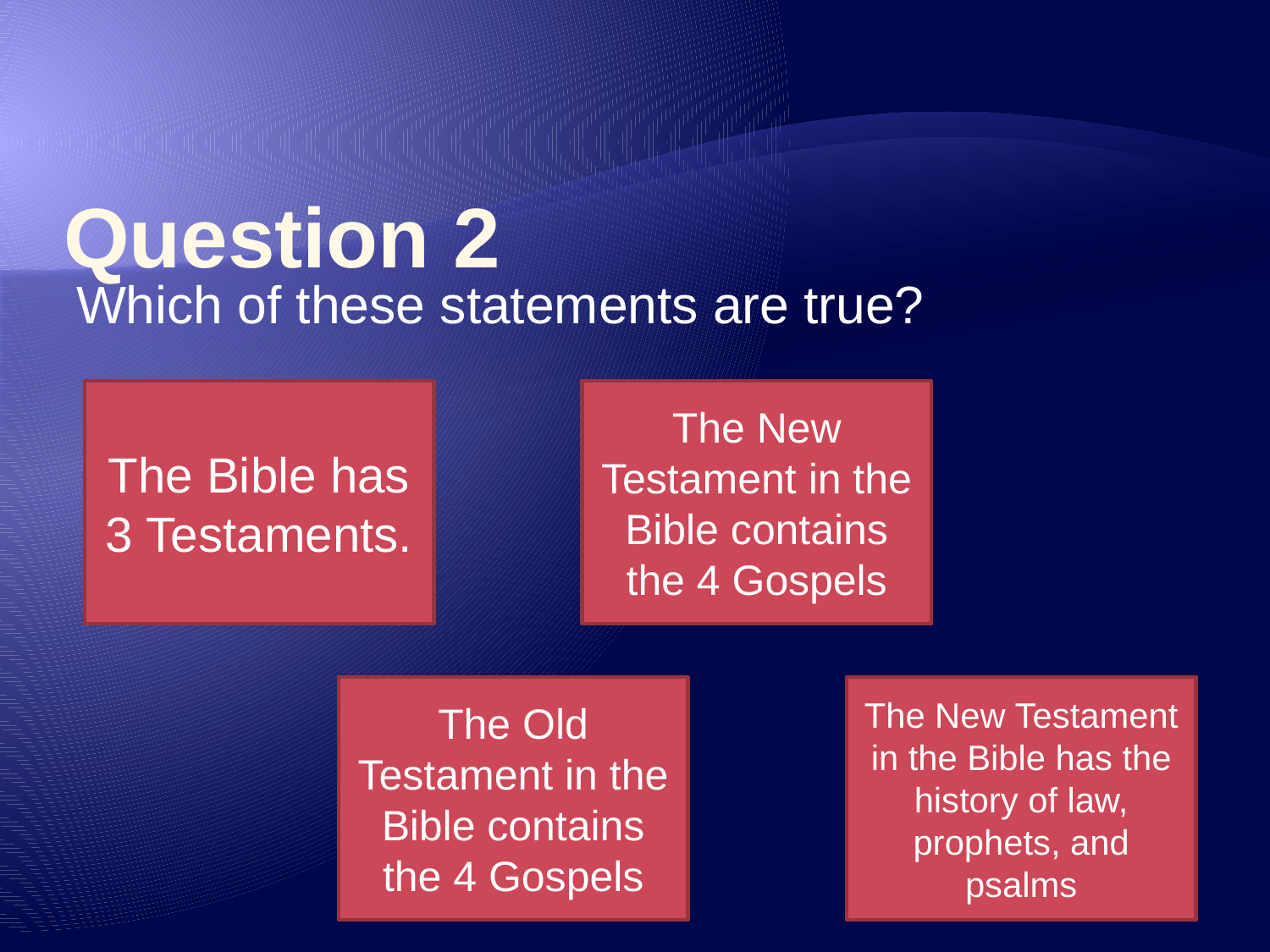

# Question 2
Which of these statements are true?

The Bible has 3 Testaments.
The New Testament in the Bible contains the 4 Gospels
The Old Testament in the Bible contains the 4 Gospels
The New Testament in the Bible has the history of law, prophets, and psalms